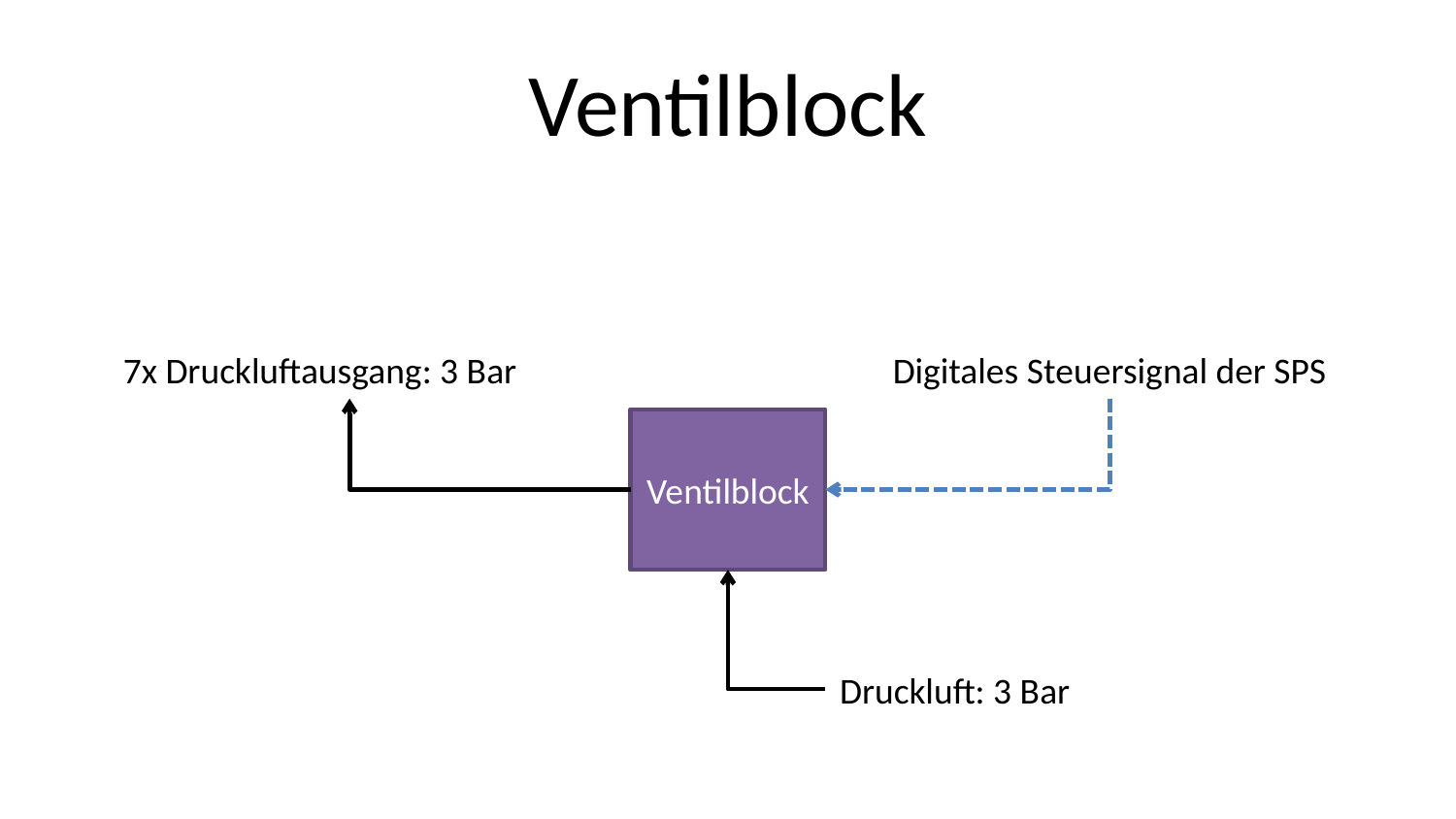

# Ventilblock
7x Druckluftausgang: 3 Bar
Digitales Steuersignal der SPS
Ventilblock
Druckluft: 3 Bar